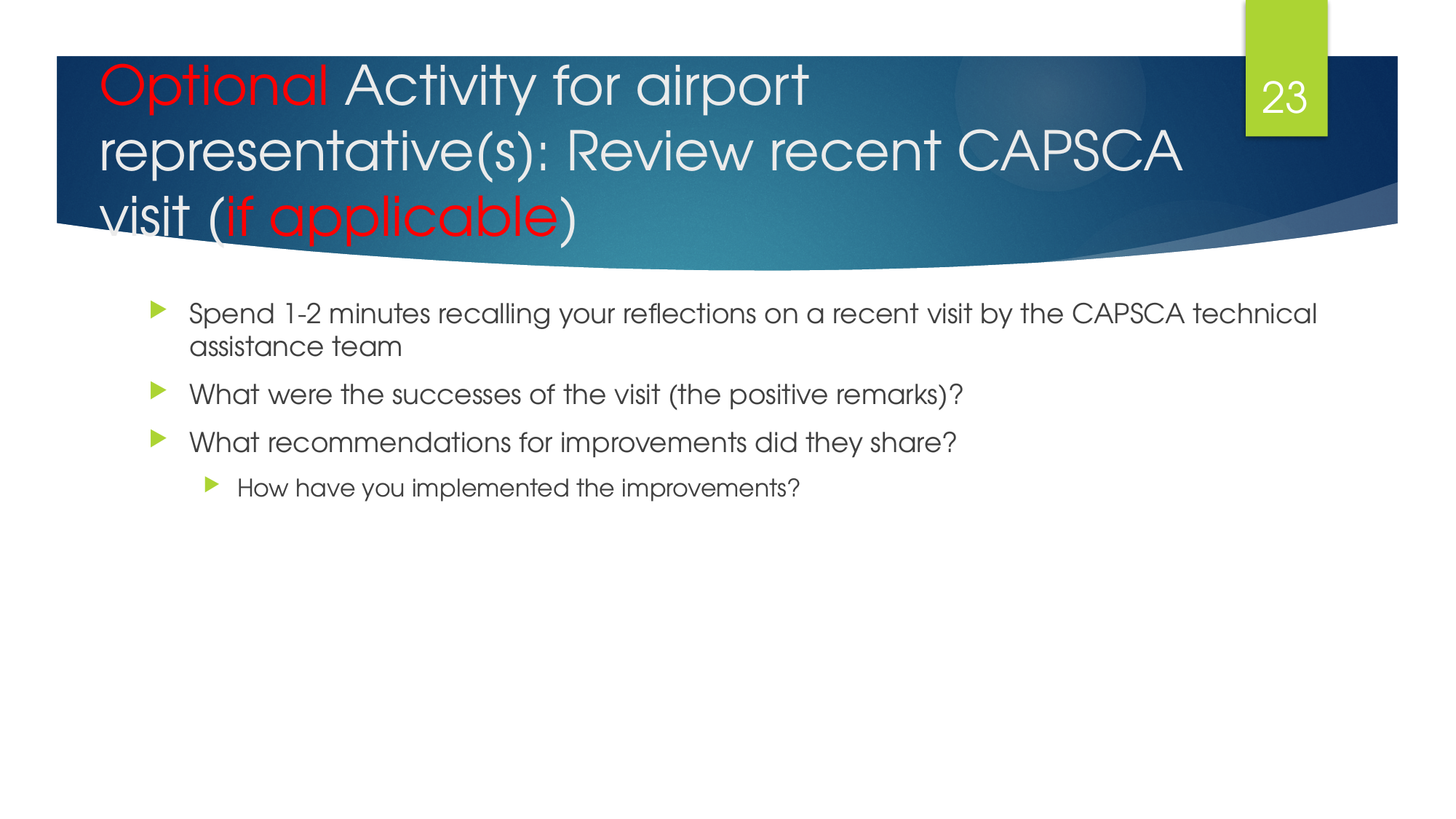

23
# Optional Activity for airport representative(s): Review recent CAPSCA visit (if applicable)
Spend 1-2 minutes recalling your reflections on a recent visit by the CAPSCA technical assistance team
What were the successes of the visit (the positive remarks)?
What recommendations for improvements did they share?
How have you implemented the improvements?